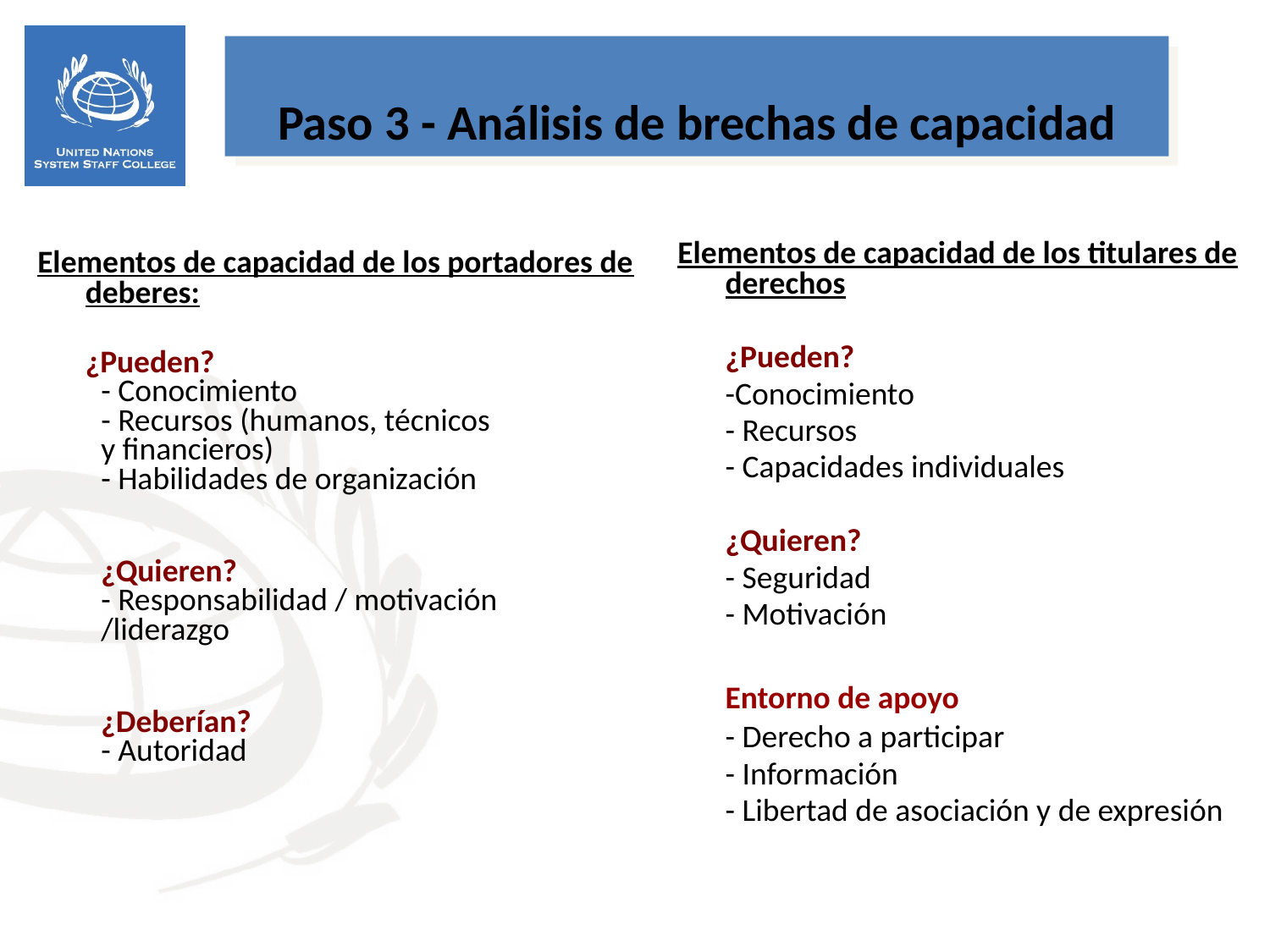

Paso 3 - Análisis de brechas de capacidad

Elementos de capacidad de los titulares de derechos

	¿Pueden?
	-Conocimiento
	- Recursos
	- Capacidades individuales

	¿Quieren?
	- Seguridad
	- Motivación

	Entorno de apoyo
	- Derecho a participar
	- Información
	- Libertad de asociación y de expresión

Elementos de capacidad de los portadores de deberes:

	¿Pueden?
- Conocimiento
- Recursos (humanos, técnicos
y financieros)
- Habilidades de organización

¿Quieren?
- Responsabilidad / motivación
/liderazgo

¿Deberían?
- Autoridad